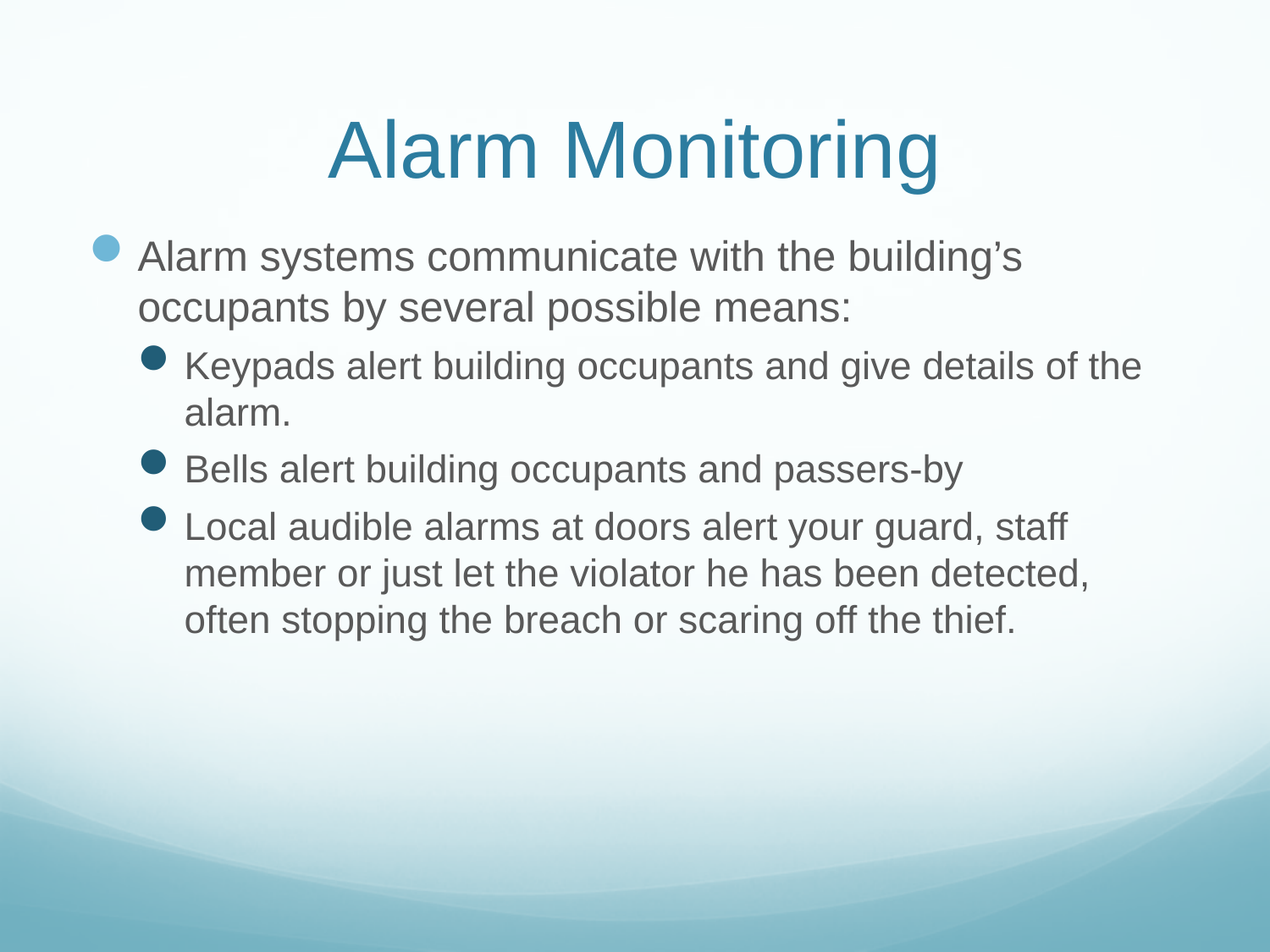

# Alarm Monitoring
Alarm systems communicate with the building’s occupants by several possible means:
Keypads alert building occupants and give details of the alarm.
Bells alert building occupants and passers-by
Local audible alarms at doors alert your guard, staff member or just let the violator he has been detected, often stopping the breach or scaring off the thief.